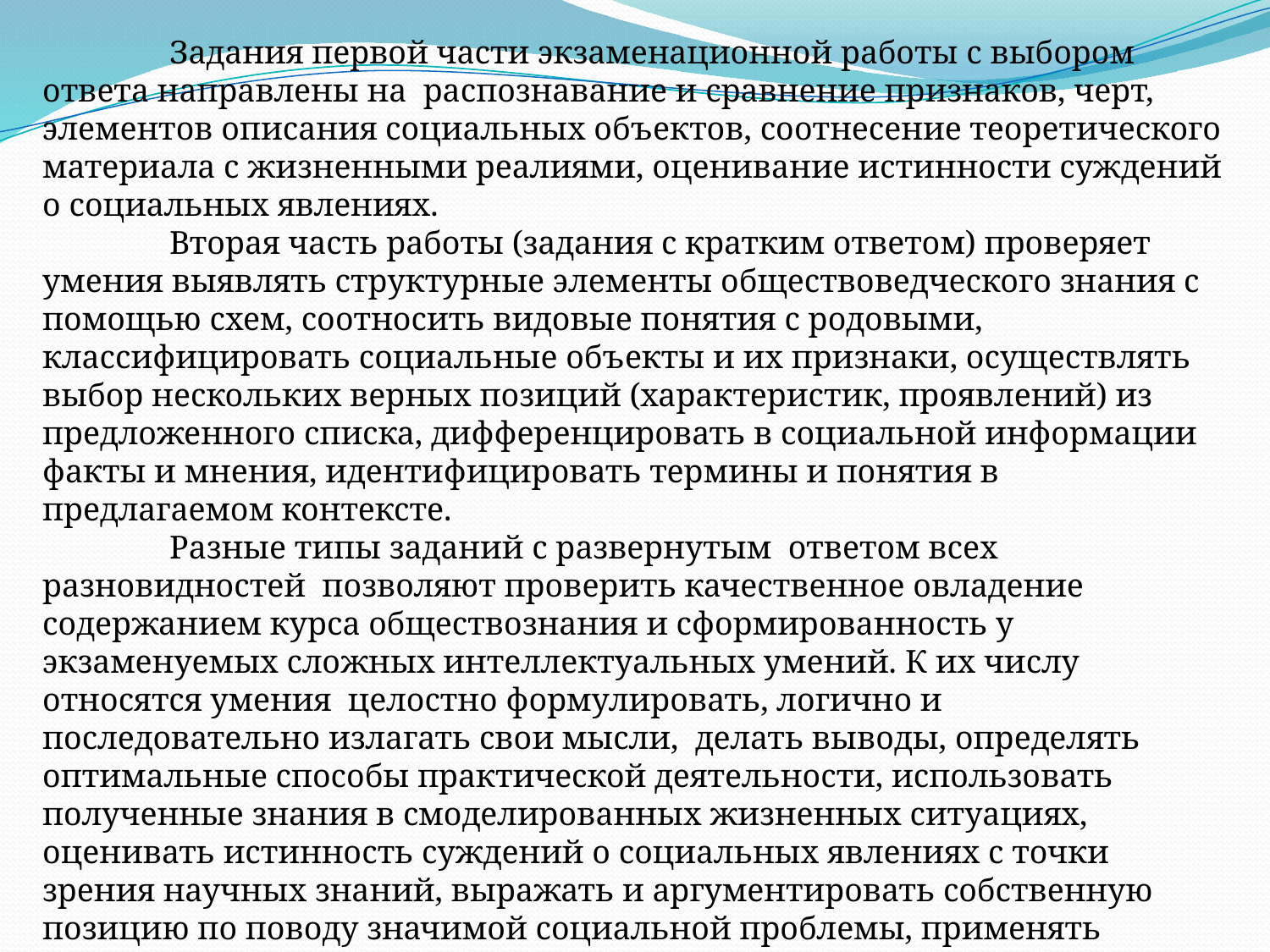

Задания первой части экзаменационной работы с выбором ответа направлены на  распознавание и сравнение признаков, черт, элементов описания социальных объектов, соотнесение теоретического материала с жизненными реалиями, оценивание истинности суждений о социальных явлениях.
	Вторая часть работы (задания с кратким ответом) проверяет умения выявлять структурные элементы обществоведческого знания с помощью схем, соотносить видовые понятия с родовыми, классифицировать социальные объекты и их признаки, осуществлять выбор нескольких верных позиций (характеристик, проявлений) из предложенного списка, дифференцировать в социальной информации факты и мнения, идентифицировать термины и понятия в предлагаемом контексте.
	Разные типы заданий с развернутым  ответом всех разновидностей  позволяют проверить качественное овладение содержанием курса обществознания и сформированность у экзаменуемых сложных интеллектуальных умений. К их числу относятся умения  целостно формулировать, логично и последовательно излагать свои мысли,  делать выводы, определять оптимальные способы практической деятельности, использовать полученные знания в смоделированных жизненных ситуациях, оценивать истинность суждений о социальных явлениях с точки зрения научных знаний, выражать и аргументировать собственную позицию по поводу значимой социальной проблемы, применять теоретические знания при решении проблемных задач, для прогнозирования и обоснования социальных явлений и процессов.